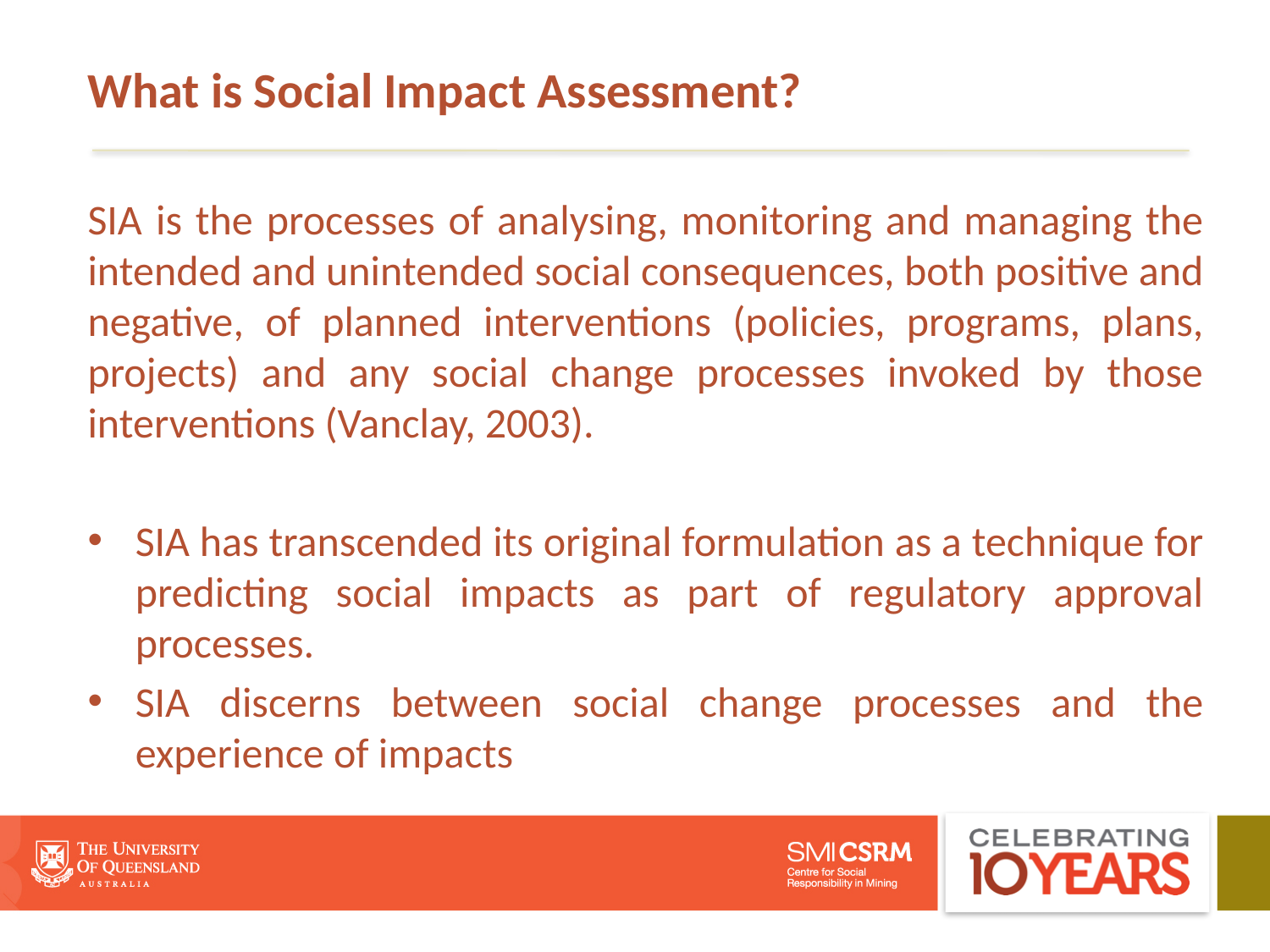

# What is Social Impact Assessment?
SIA is the processes of analysing, monitoring and managing the intended and unintended social consequences, both positive and negative, of planned interventions (policies, programs, plans, projects) and any social change processes invoked by those interventions (Vanclay, 2003).

SIA has transcended its original formulation as a technique for predicting social impacts as part of regulatory approval processes.
SIA discerns between social change processes and the experience of impacts